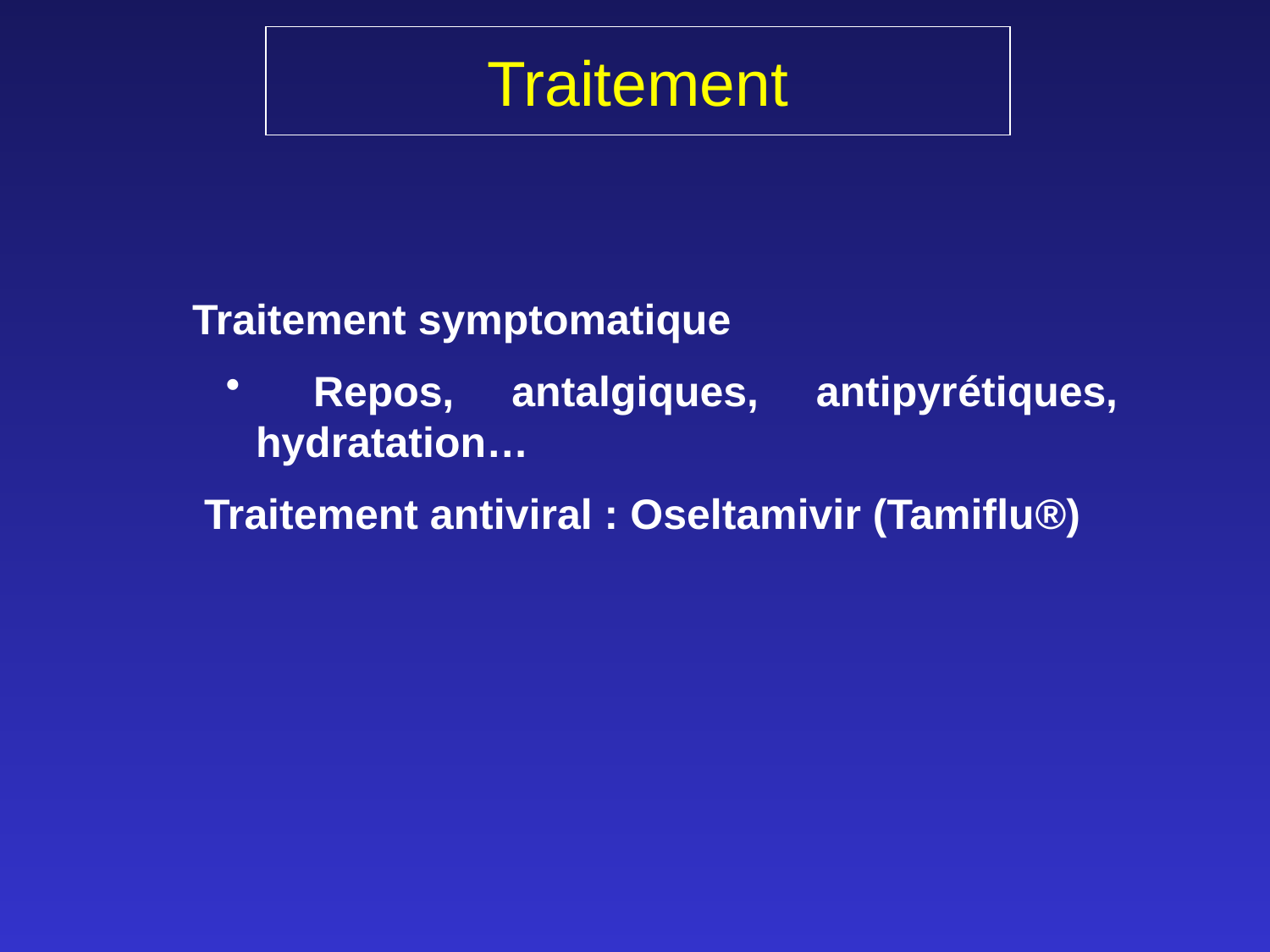

# Traitement
Traitement symptomatique
 Repos, antalgiques, antipyrétiques, hydratation…
 Traitement antiviral : Oseltamivir (Tamiflu®)